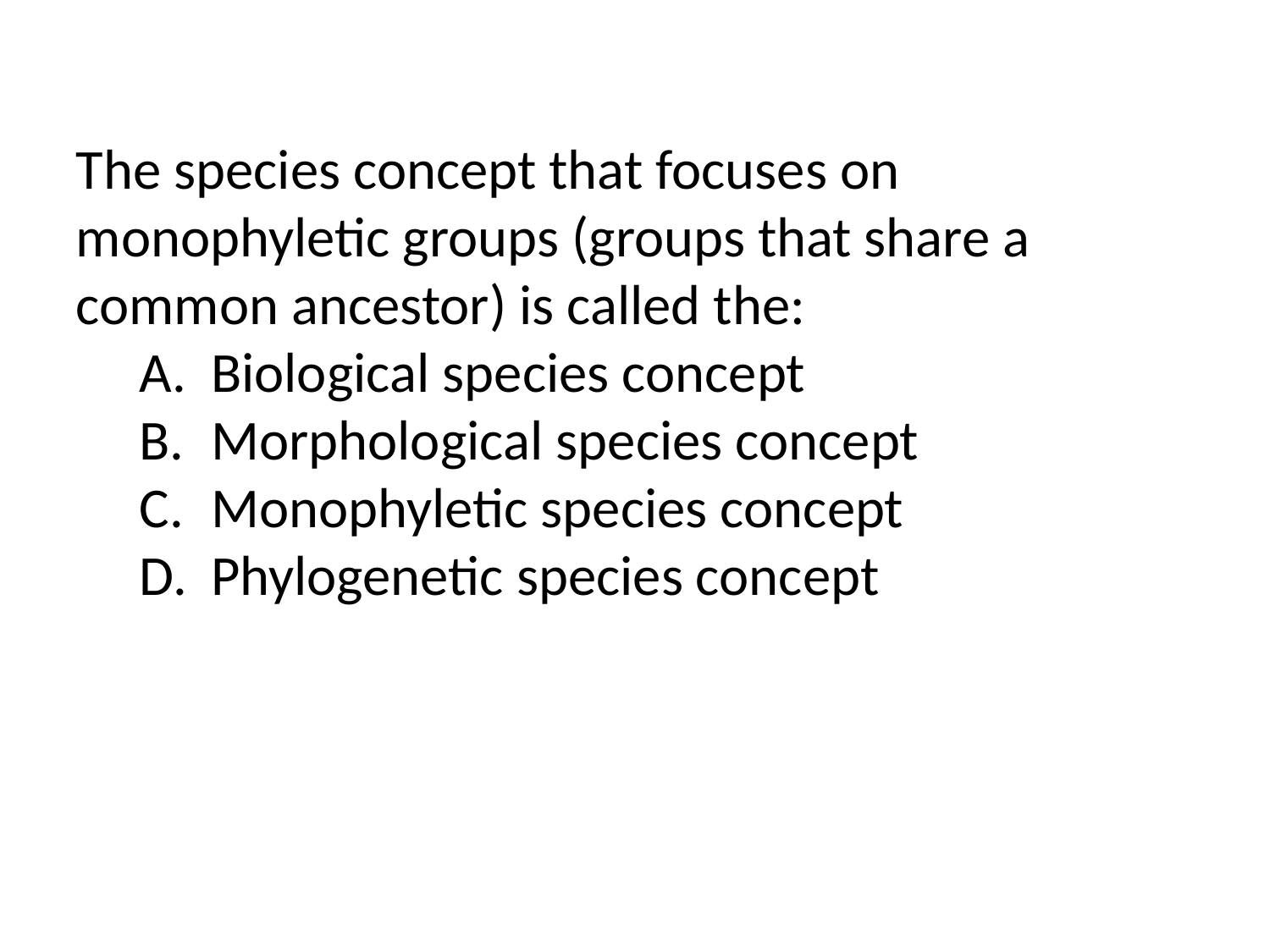

The species concept that focuses on monophyletic groups (groups that share a common ancestor) is called the:
Biological species concept
Morphological species concept
Monophyletic species concept
Phylogenetic species concept